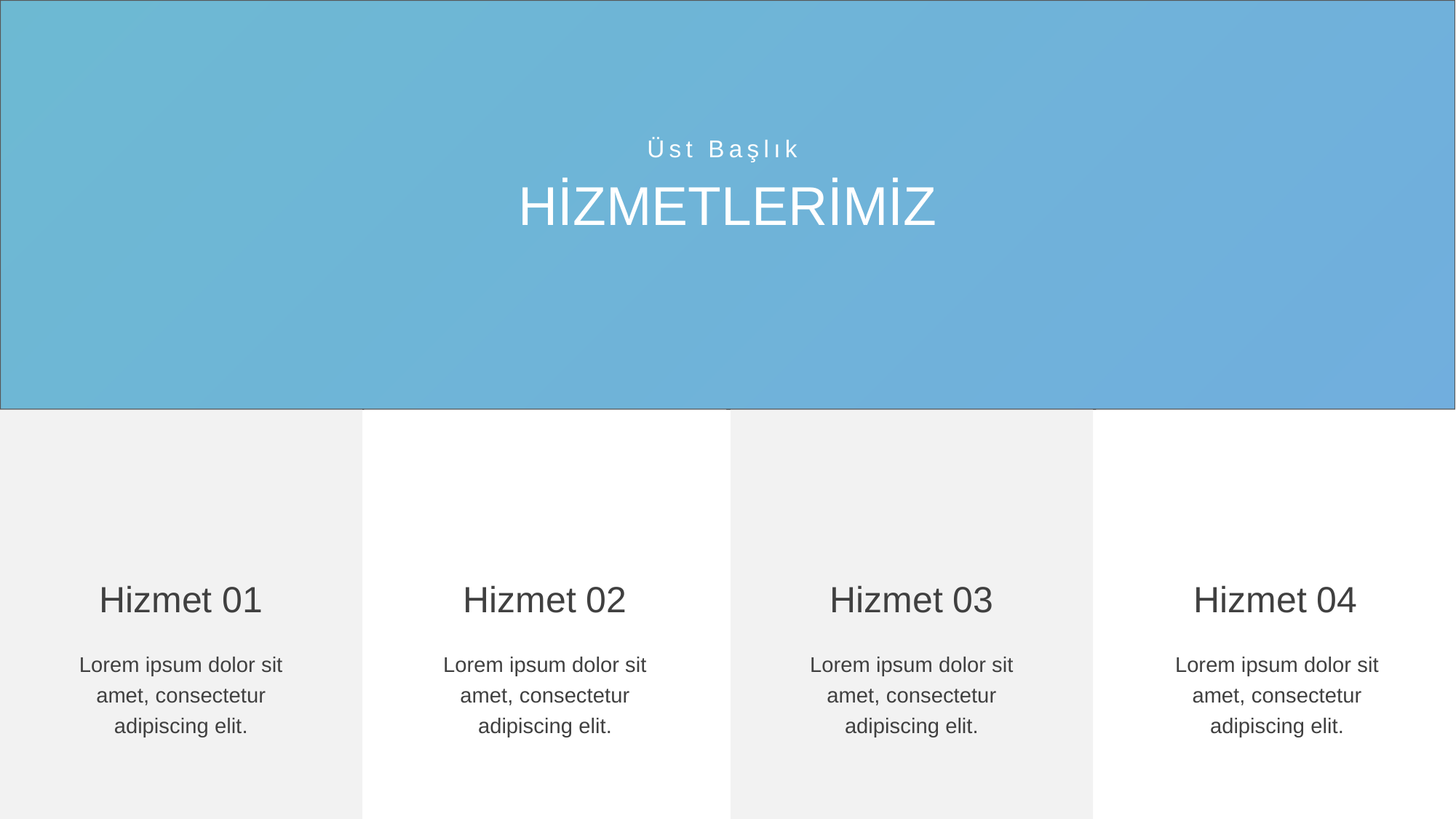

# HİZMETLERİMİZ
Üst Başlık
Hizmet 01
Hizmet 03
Hizmet 04
Hizmet 02

Lorem ipsum dolor sit amet, consectetur adipiscing elit.
Lorem ipsum dolor sit amet, consectetur adipiscing elit.
Lorem ipsum dolor sit amet, consectetur adipiscing elit.
Lorem ipsum dolor sit amet, consectetur adipiscing elit.